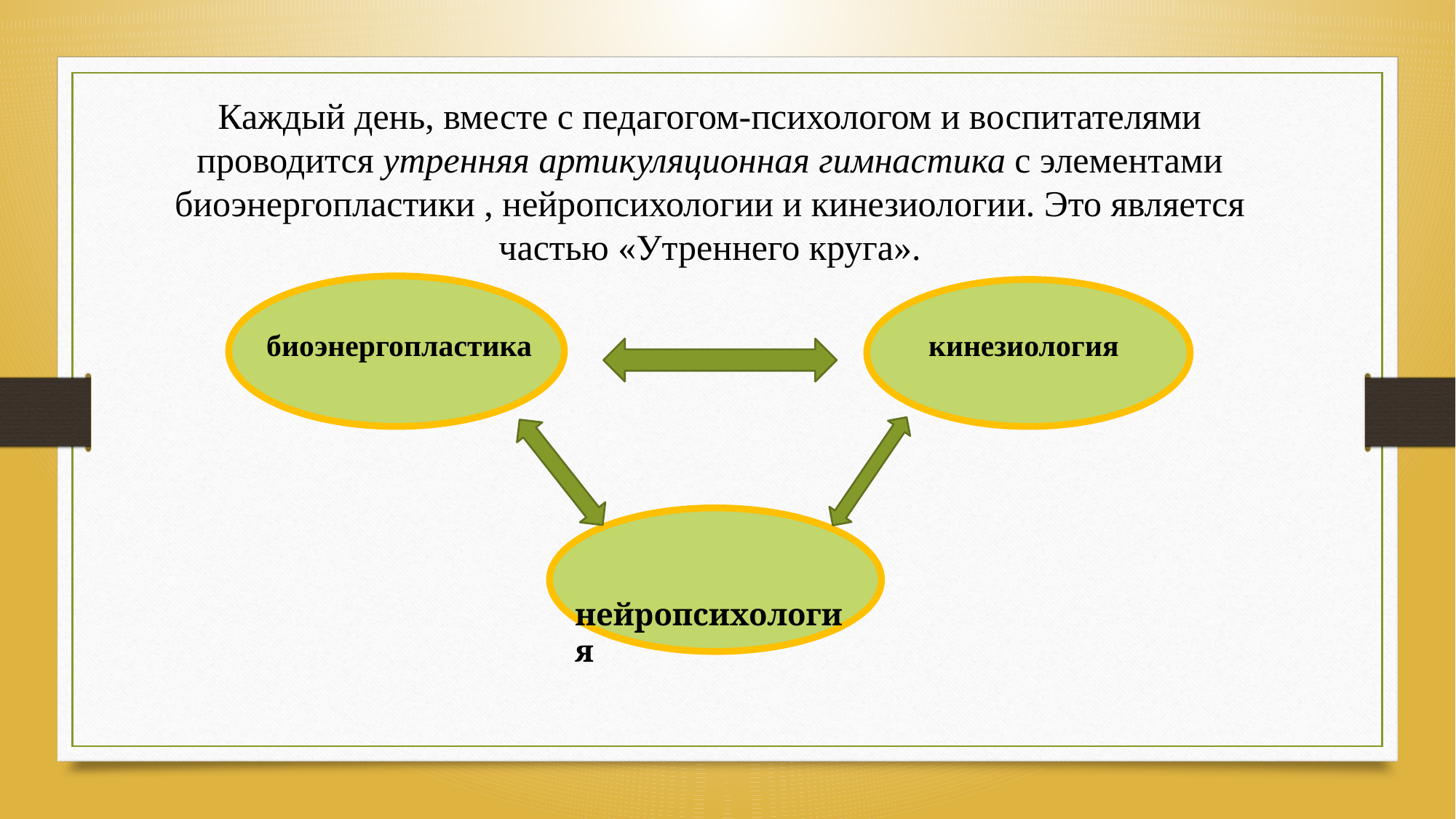

Каждый день, вместе с педагогом-психологом и воспитателями проводится утренняя артикуляционная гимнастика с элементами биоэнергопластики , нейропсихологии и кинезиологии. Это является частью «Утреннего круга».

биоэнергопластика
кинезиология

  нейропсихология